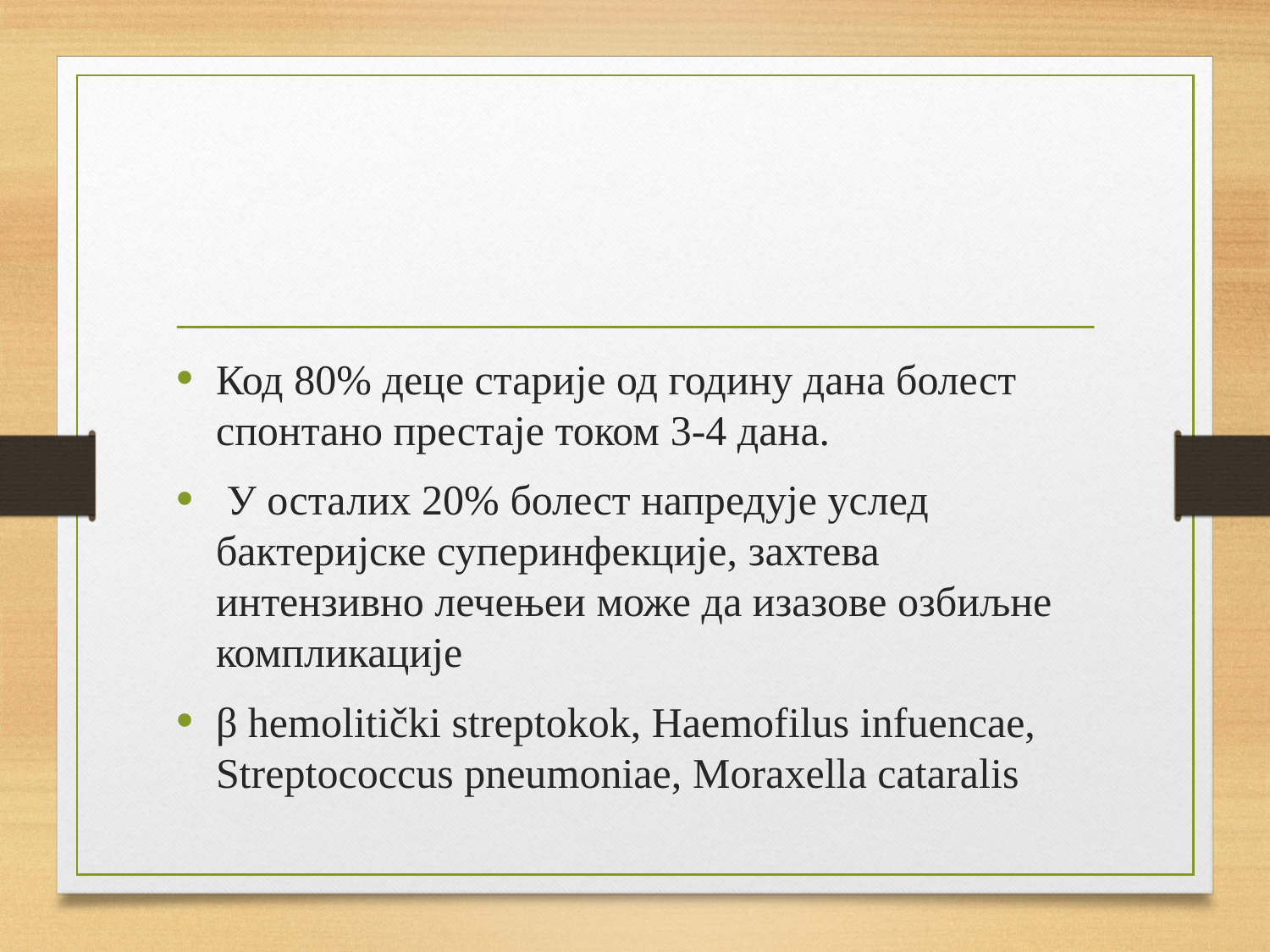

#
Код 80% деце старије од годину дана болест спонтано престаје током 3-4 дана.
 У осталих 20% болест напредује услед бактеријске суперинфекције, захтева интензивно лечењеи може да изазове озбиљне компликације
β hemolitički streptokok, Haemofilus infuencae, Streptococcus pneumoniae, Moraxella cataralis